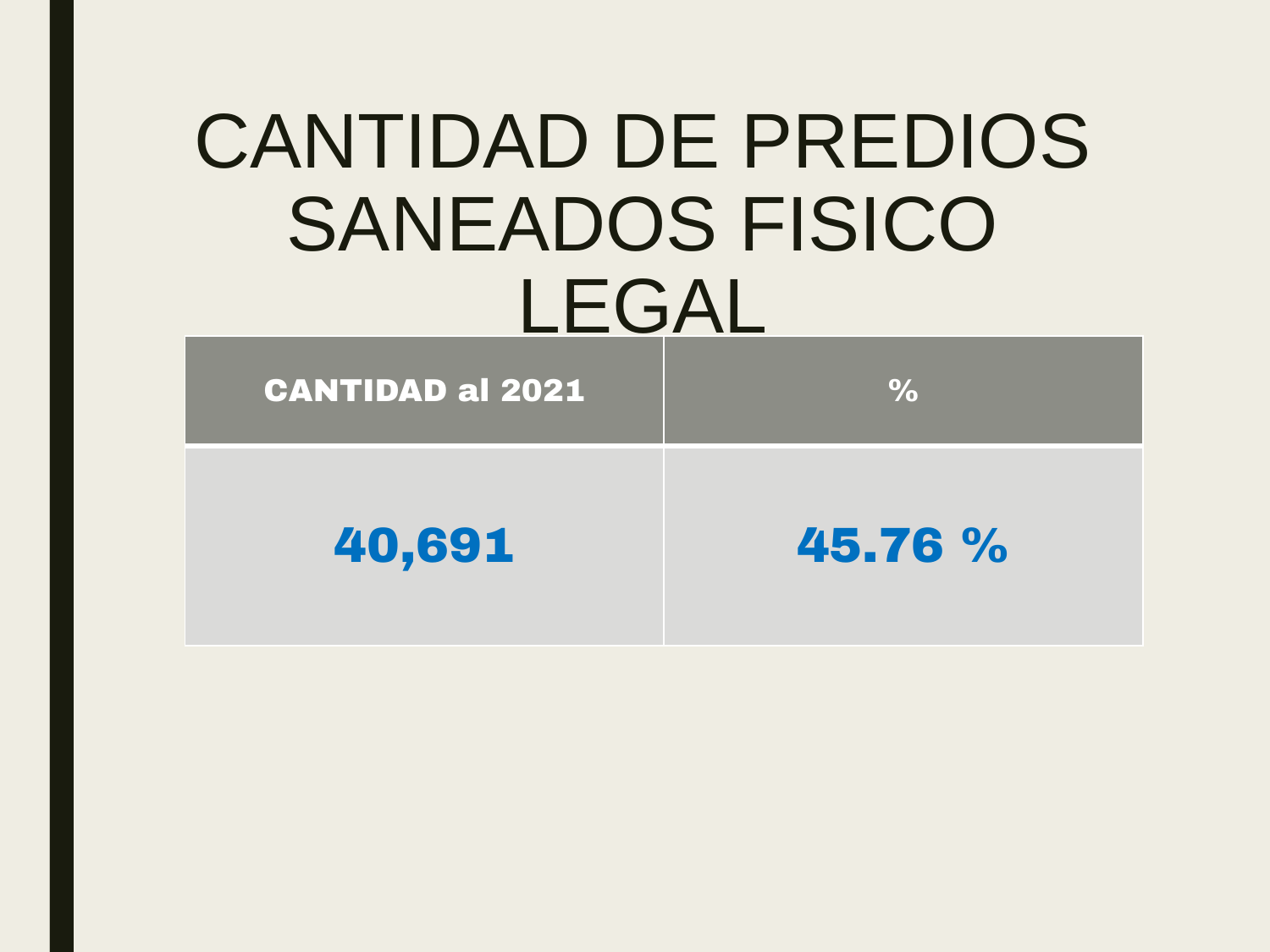

# CANTIDAD DE PREDIOS SANEADOS FISICO LEGAL
| CANTIDAD al 2021 | % |
| --- | --- |
| 40,691 | 45.76 % |